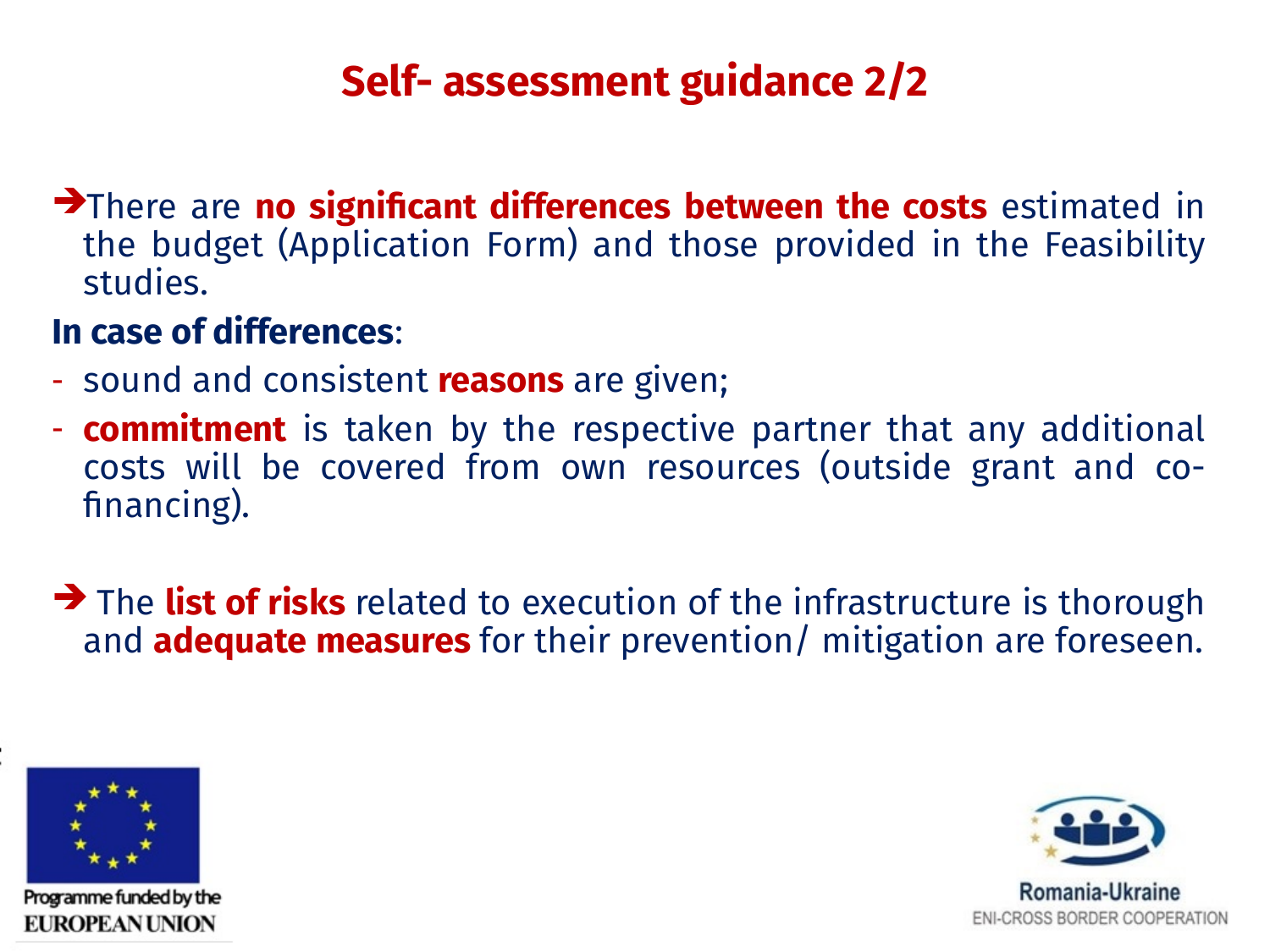

# Self- assessment guidance 2/2

There are no significant differences between the costs estimated in the budget (Application Form) and those provided in the Feasibility studies.
In case of differences:
sound and consistent reasons are given;
commitment is taken by the respective partner that any additional costs will be covered from own resources (outside grant and co-financing).

 The list of risks related to execution of the infrastructure is thorough and adequate measures for their prevention/ mitigation are foreseen.